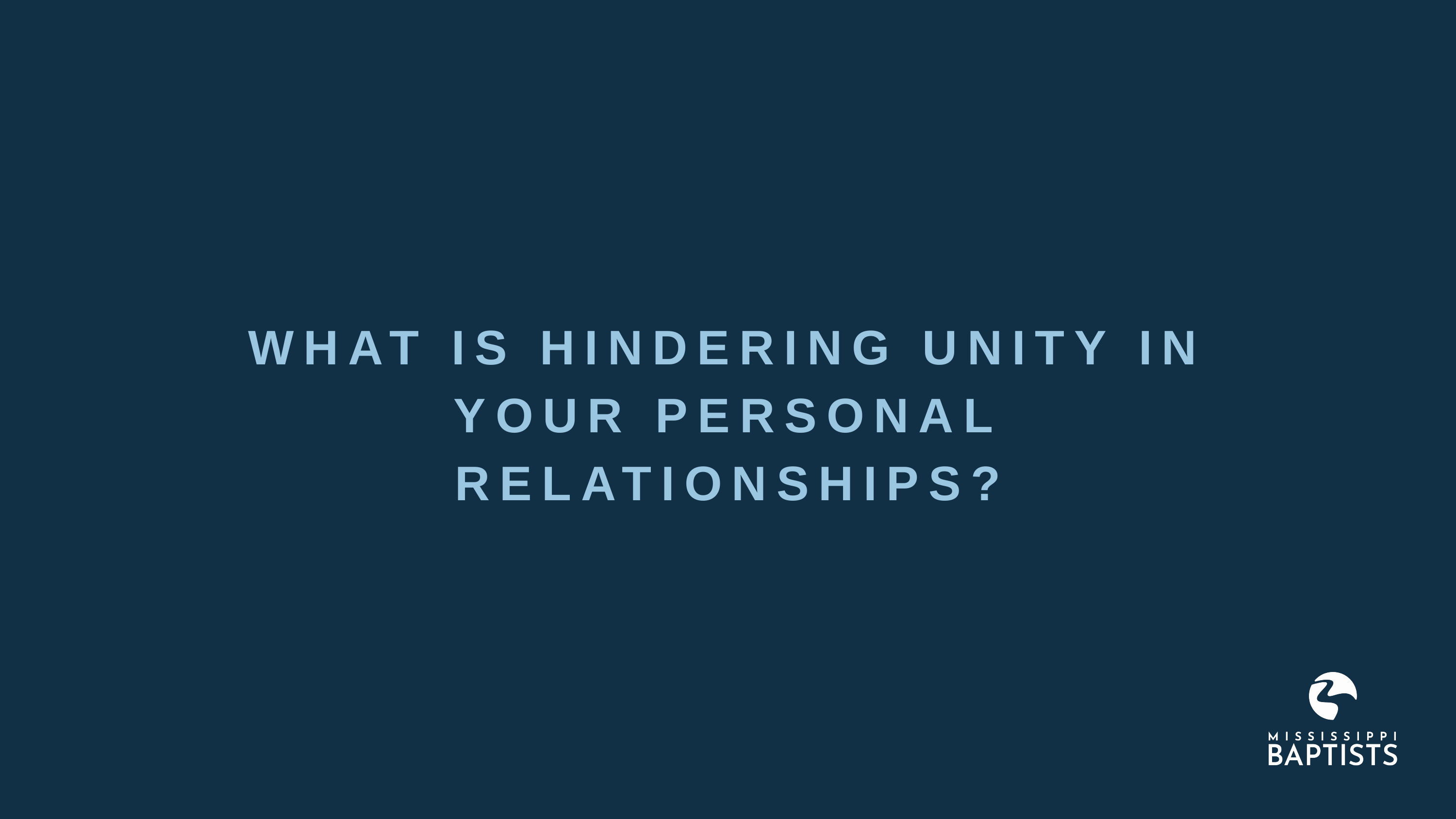

WHAT IS HINDERING UNITY IN YOUR PERSONAL RELATIONSHIPS?